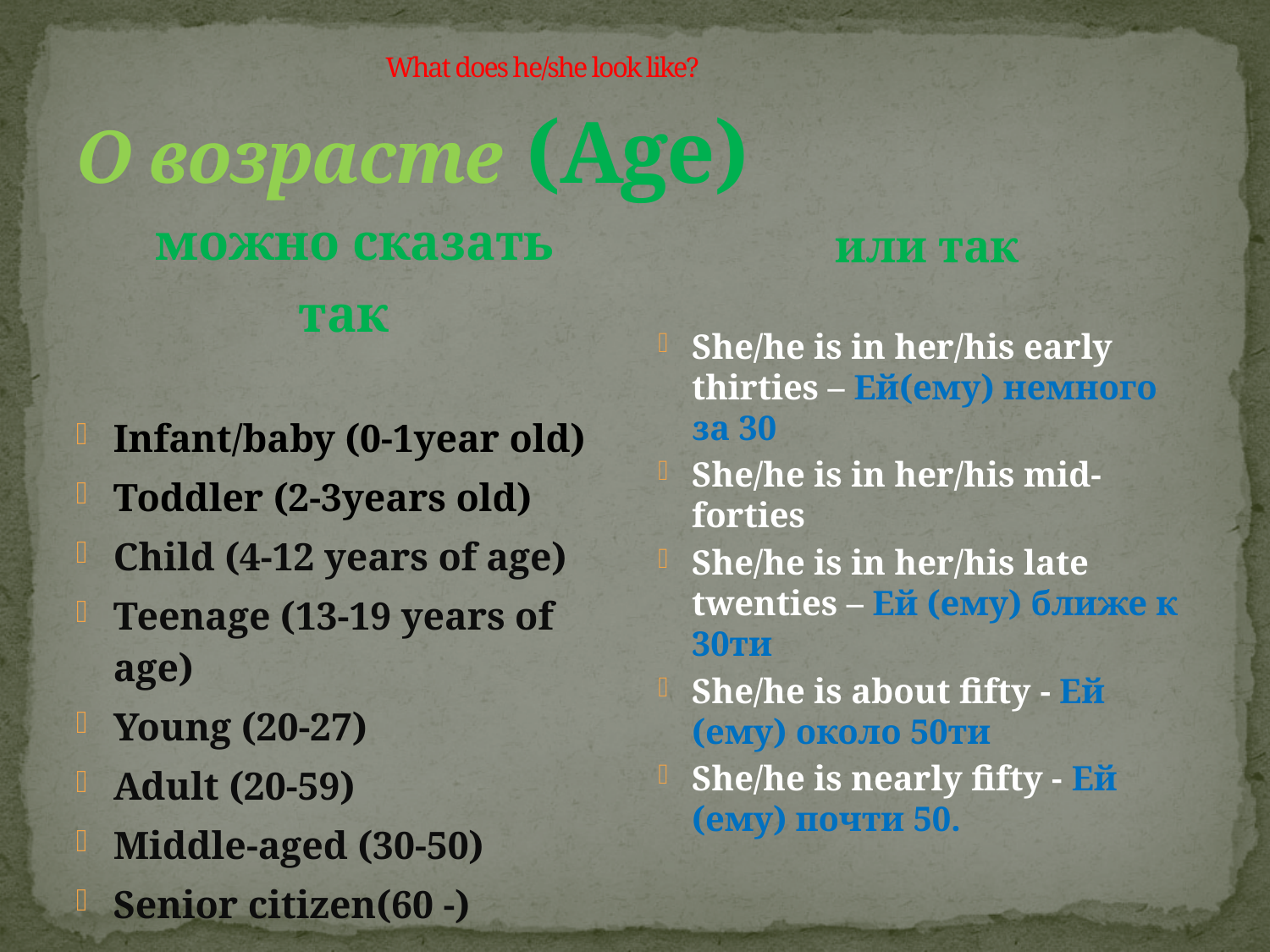

# What does he/she look like? О возрасте (Age)
  можно сказать  так

Infant/baby (0-1year old)
Toddler (2-3years old)
Child (4-12 years of age)
Teenage (13-19 years of age)
Young (20-27)
Adult (20-59)
Middle-aged (30-50)
Senior citizen(60 -)

или так

She/he is in her/his early thirties – Ей(ему) немного за 30
She/he is in her/his mid-forties
She/he is in her/his late twenties – Ей (ему) ближе к 30ти
She/he is about fifty - Ей (ему) около 50ти
She/he is nearly fifty - Ей (ему) почти 50.